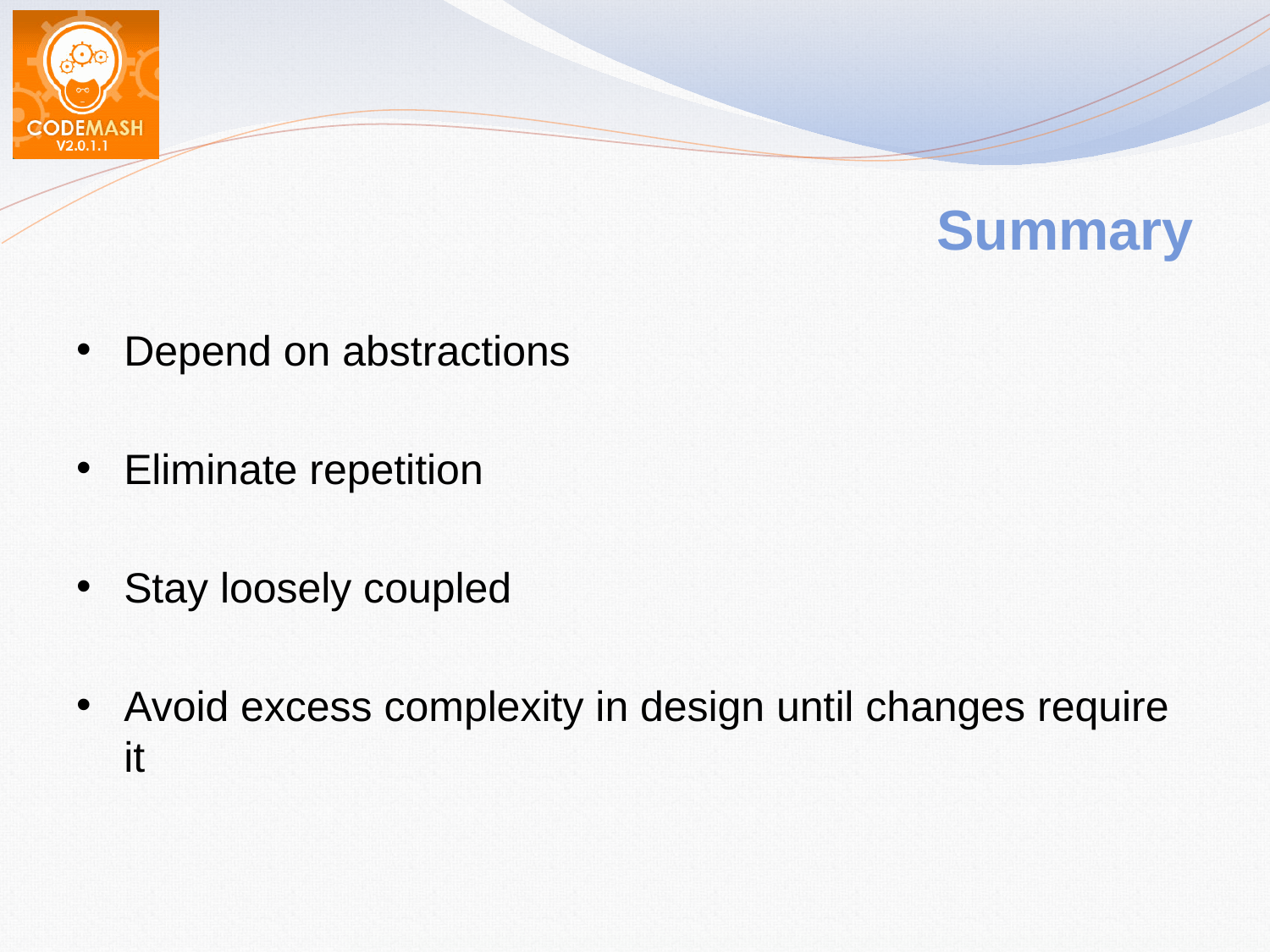

# Summary
Depend on abstractions

Eliminate repetition

Stay loosely coupled

Avoid excess complexity in design until changes require it